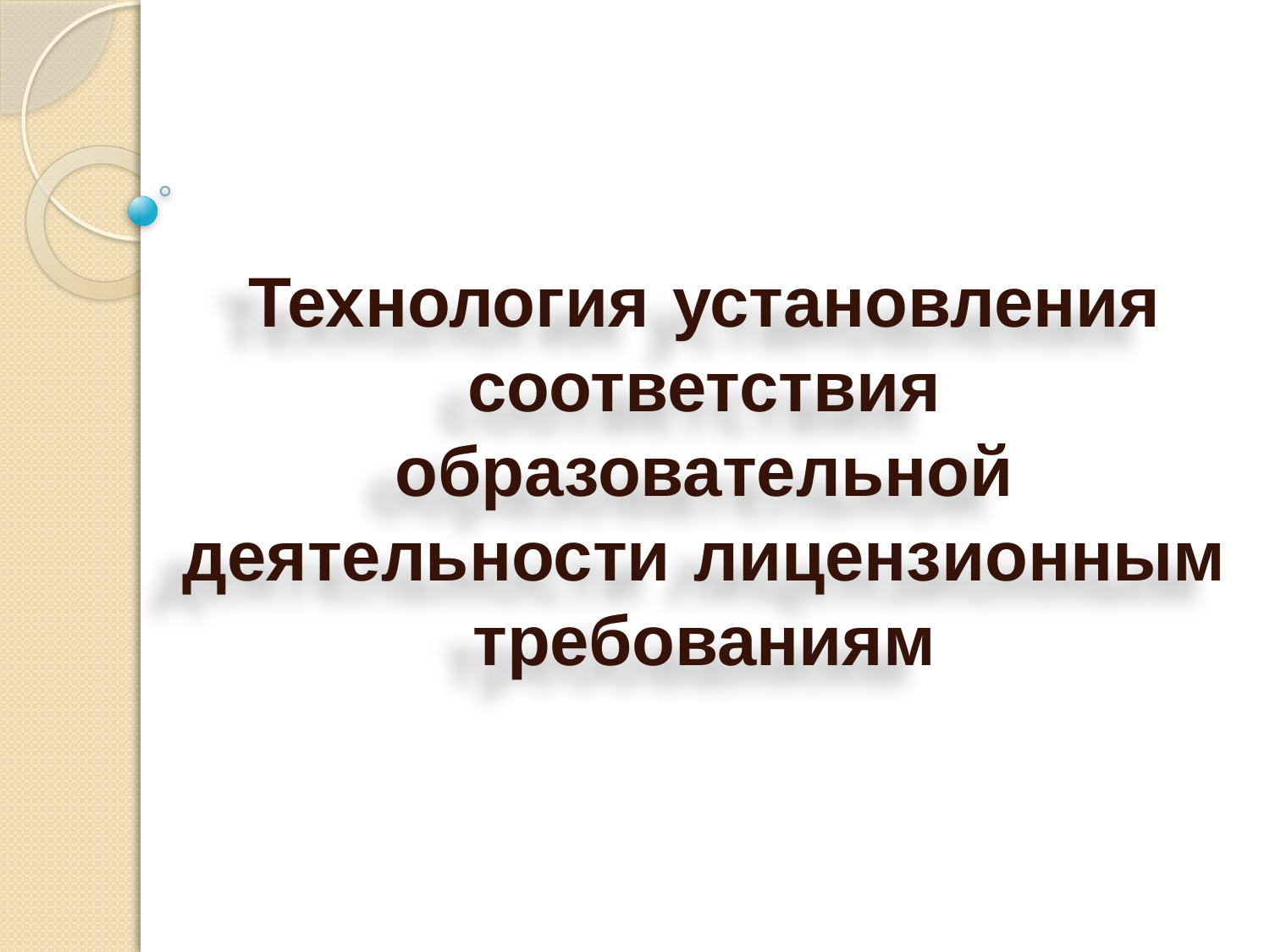

Технология установления соответствия образовательной деятельности лицензионным требованиям